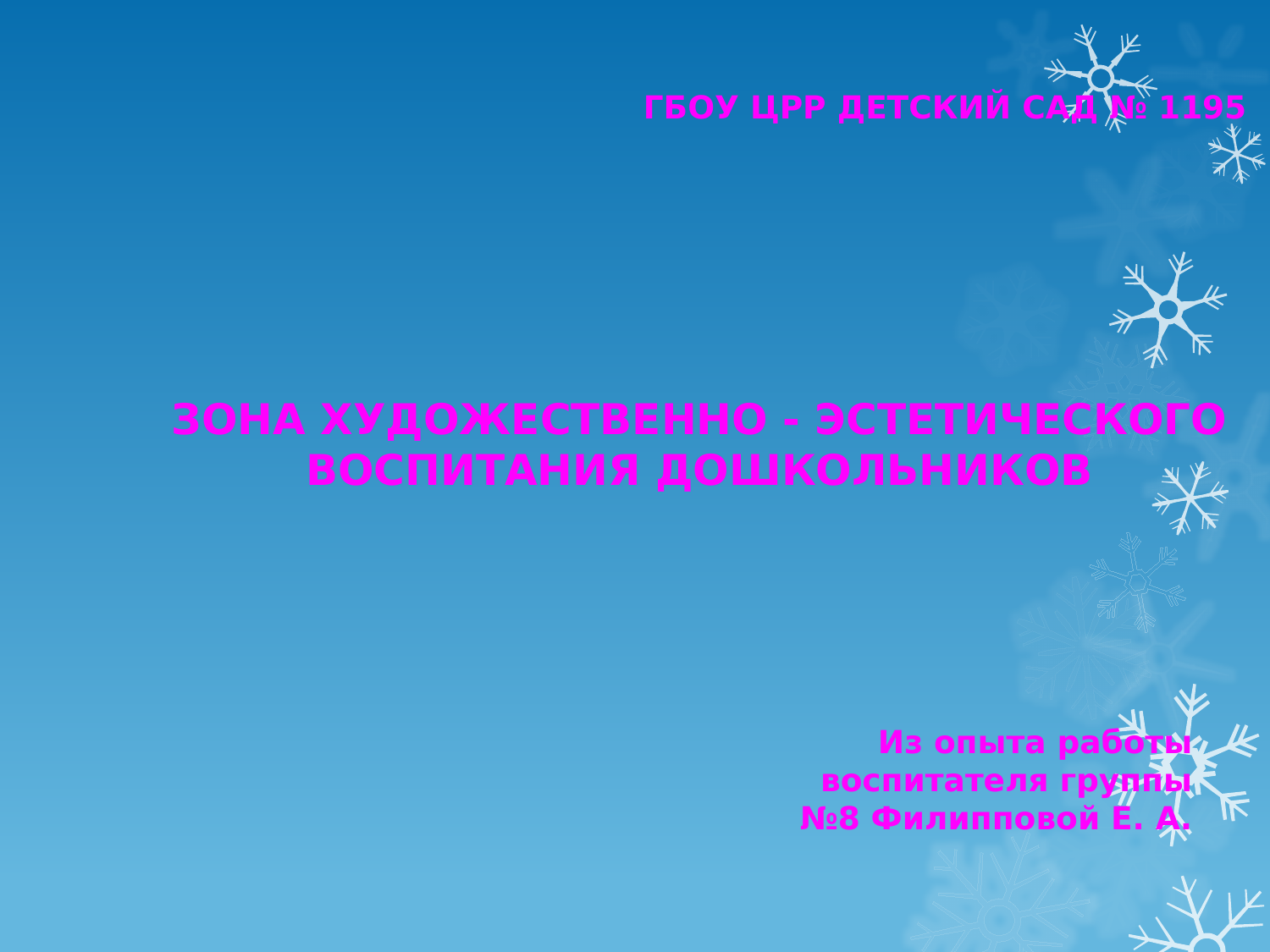

ГБОУ ЦРР ДЕТСКИЙ САД № 1195
ЗОНА ХУДОЖЕСТВЕННО - ЭСТЕТИЧЕСКОГО
ВОСПИТАНИЯ ДОШКОЛЬНИКОВ
Из опыта работы воспитателя группы №8 Филипповой Е. А.